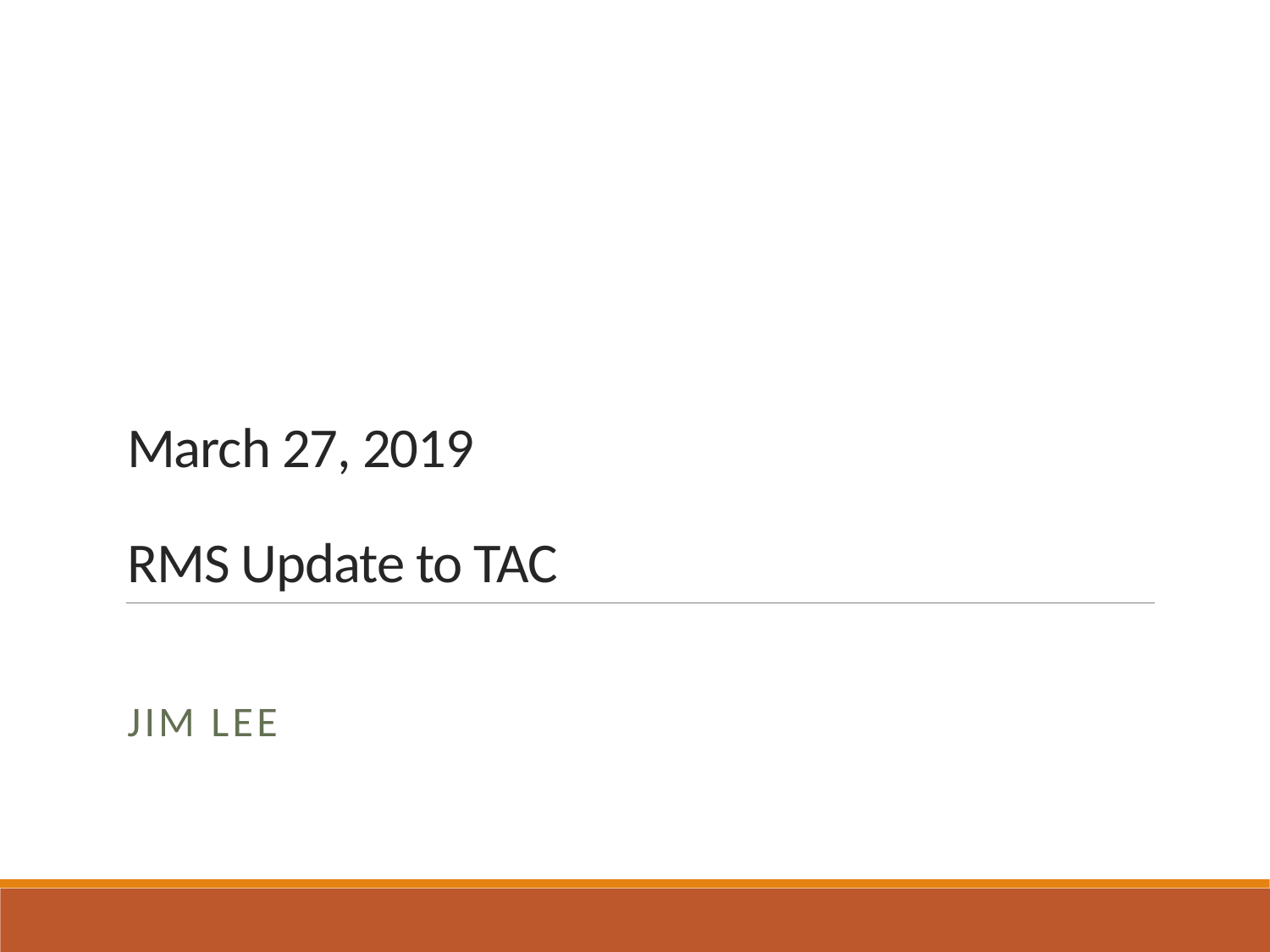

# March 27, 2019 RMS Update to TAC

Jim Lee